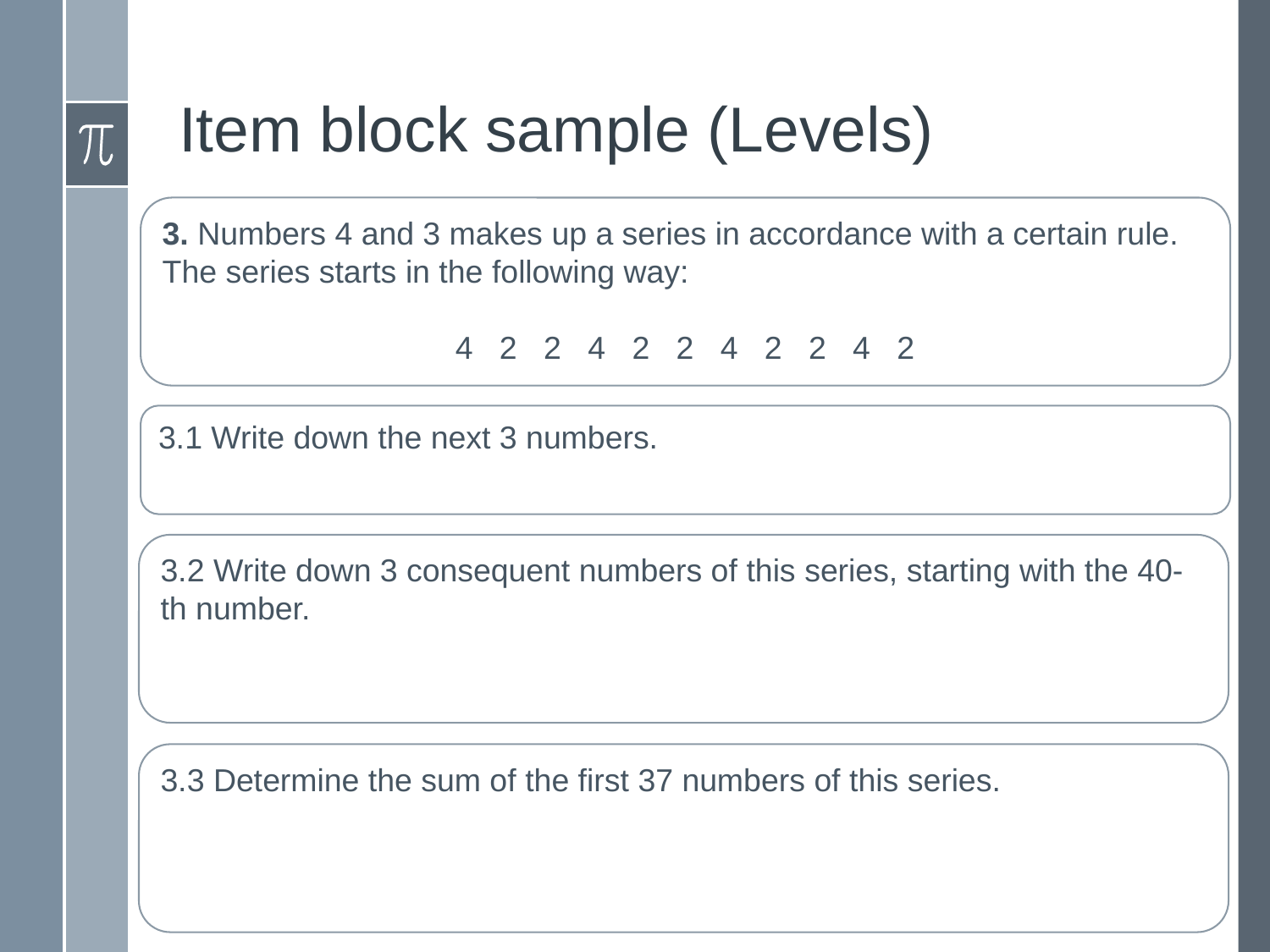

# Item block sample (Levels)
3. Numbers 4 and 3 makes up a series in accordance with a certain rule. The series starts in the following way:

4   2   2   4   2   2   4   2   2   4   2

.

3.1 Write down the next 3 numbers.

3.2 Write down 3 consequent numbers of this series, starting with the 40-th number.

3.3 Determine the sum of the first 37 numbers of this series.